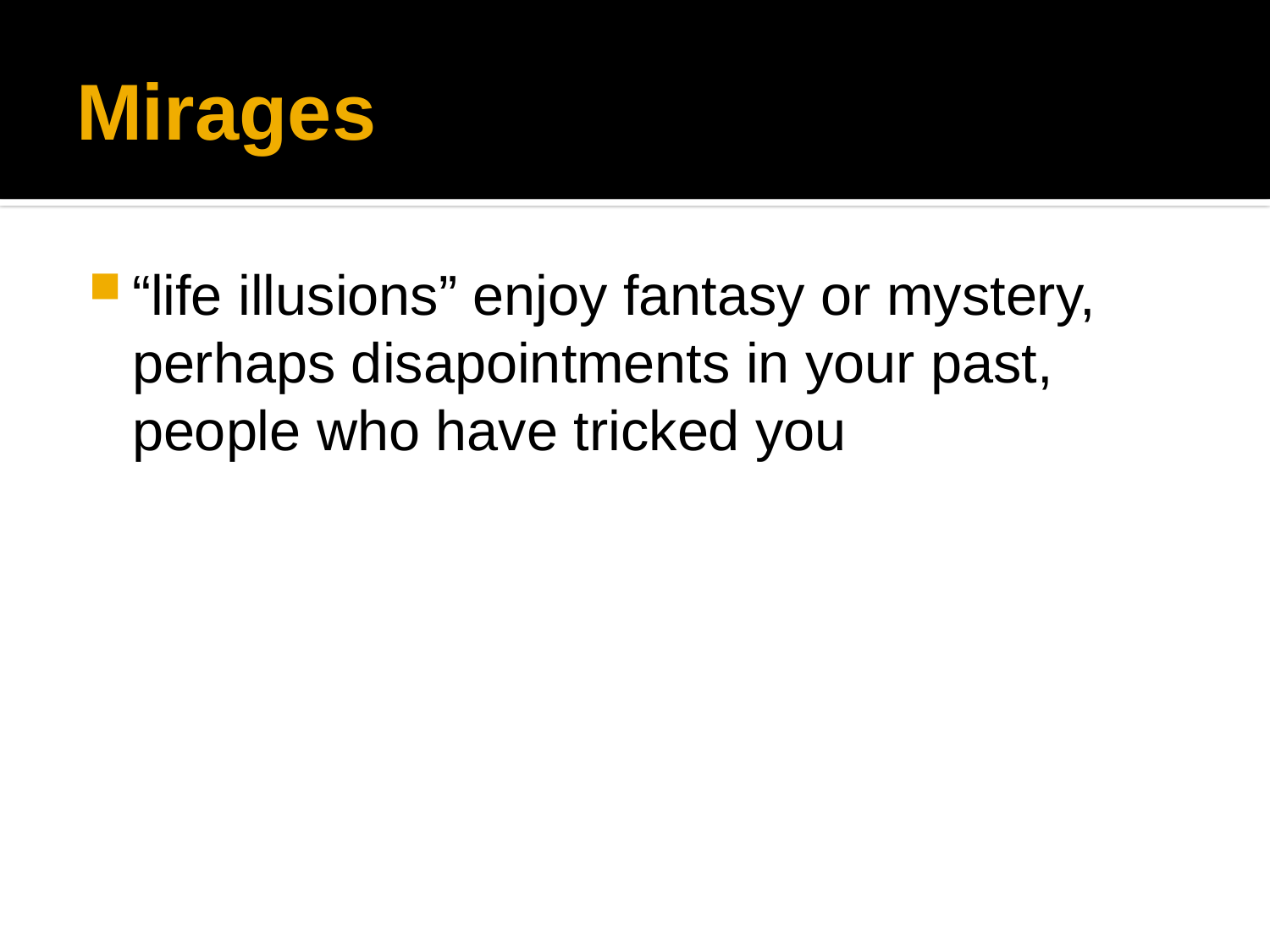

# Mirages
“life illusions” enjoy fantasy or mystery, perhaps disapointments in your past, people who have tricked you